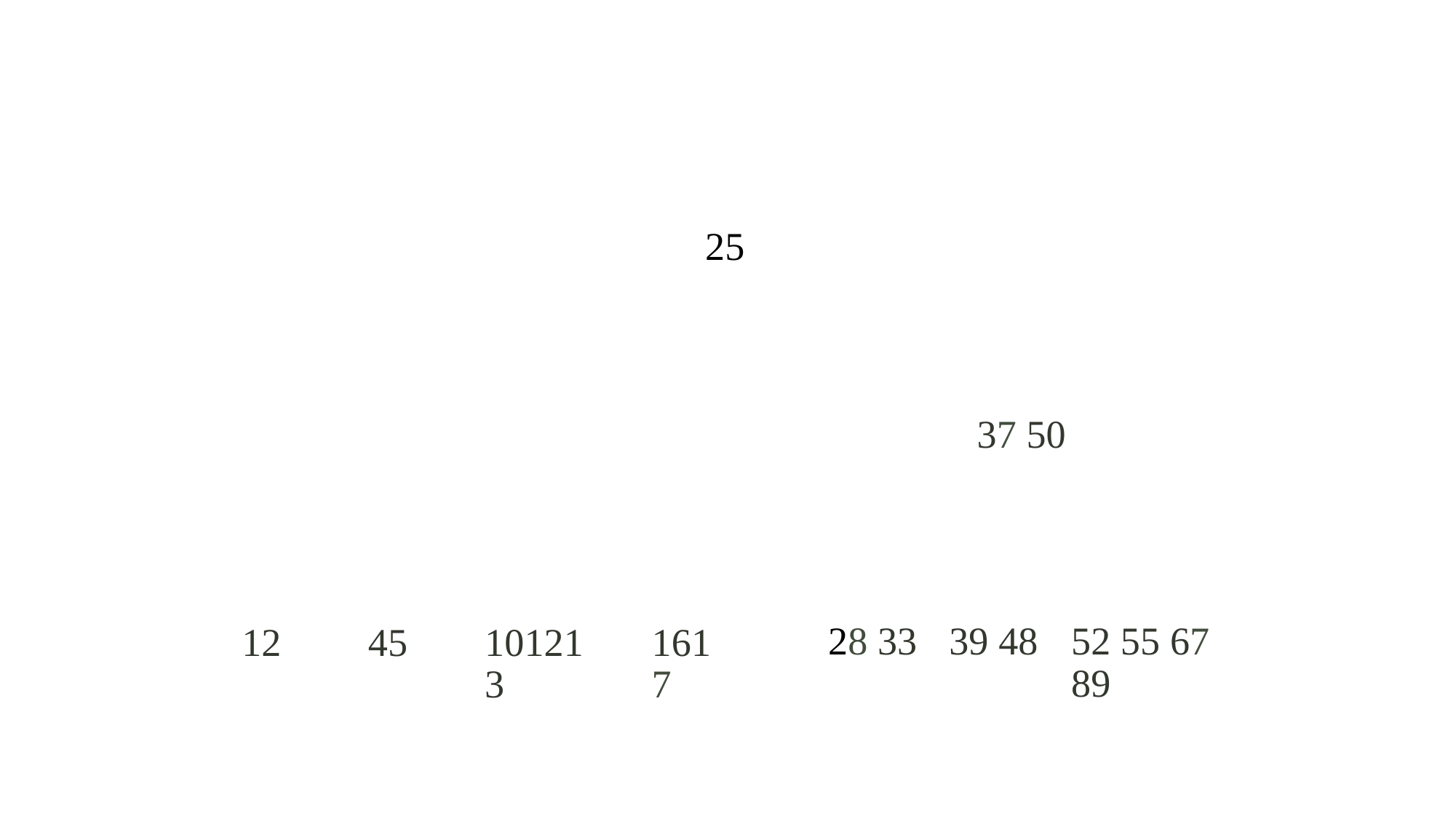

25
37 50
28 33
39 48
52 55 67 89
12
45
101213
1617